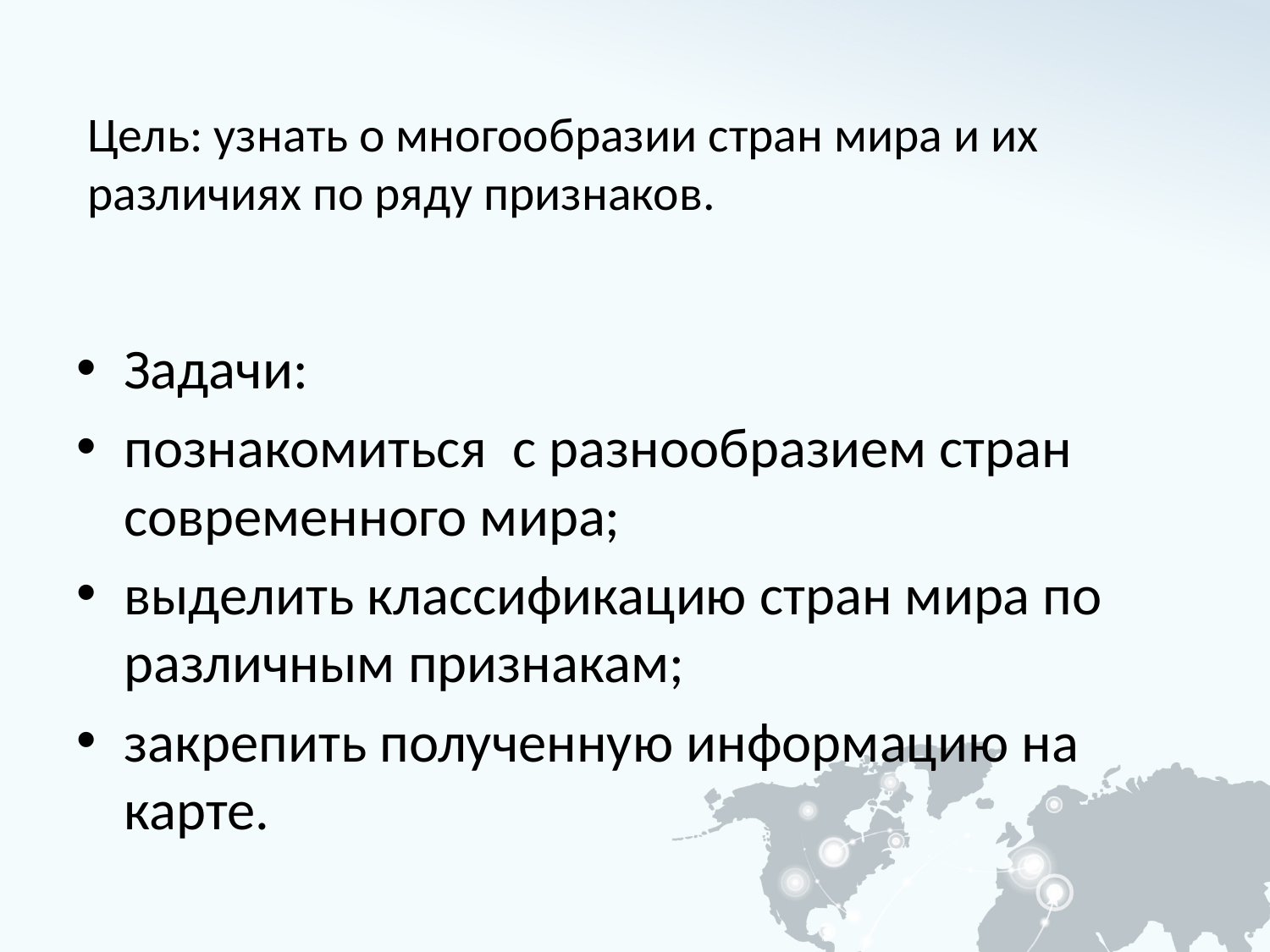

# Цель: узнать о многообразии стран мира и их различиях по ряду признаков.
Задачи:
познакомиться  с разнообразием стран современного мира;
выделить классификацию стран мира по различным признакам;
закрепить полученную информацию на карте.